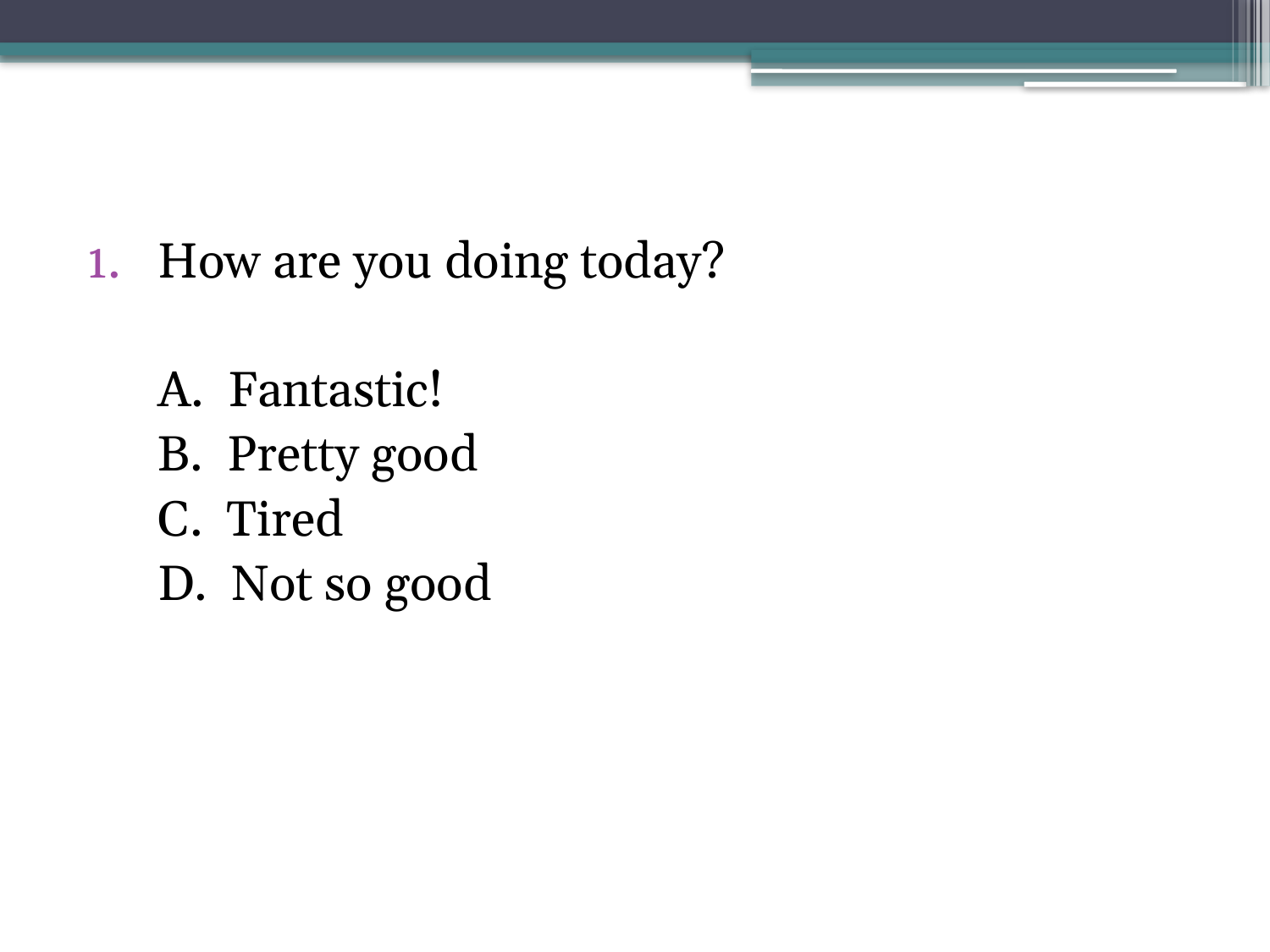

How are you doing today?

	A.  Fantastic!
	B.  Pretty good
	C.  Tired
      D.  Not so good